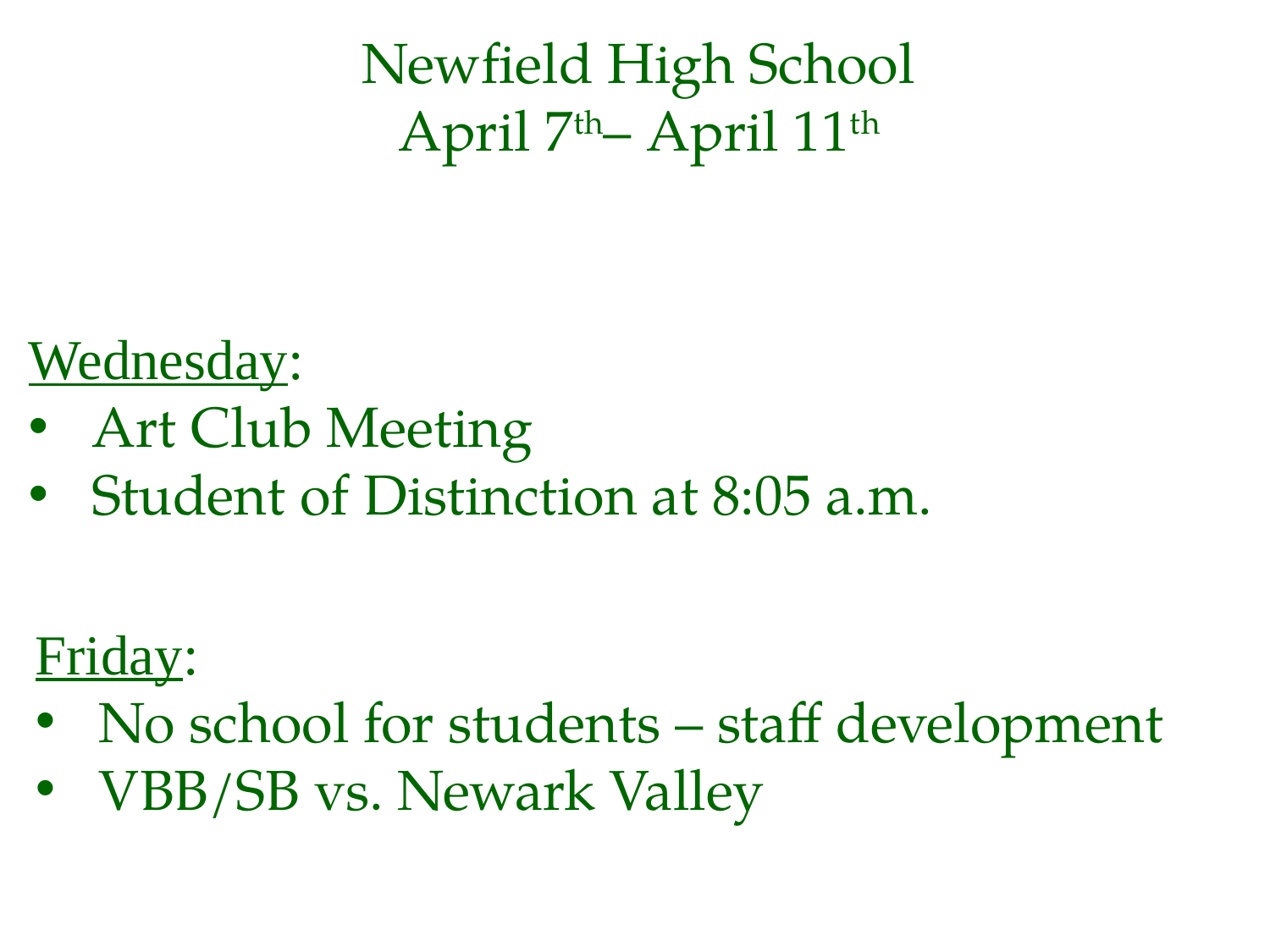

Newfield High School
April 7th– April 11th
Wednesday:
Art Club Meeting
Student of Distinction at 8:05 a.m.
Friday:
No school for students – staff development
VBB/SB vs. Newark Valley